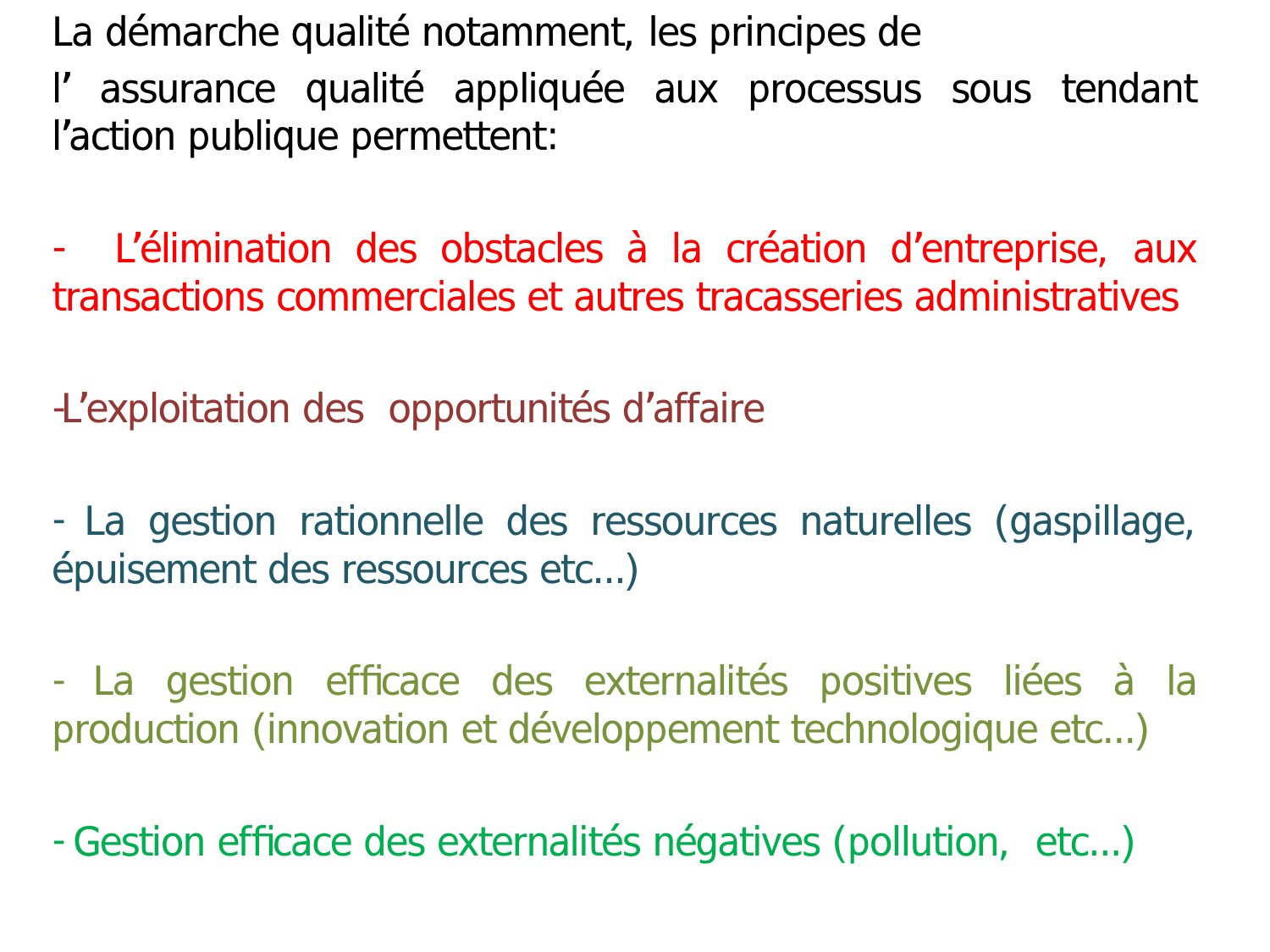

La démarche qualité notamment, les principes de
l’ assurance qualité appliquée aux processus sous tendant l’action publique permettent:

-  L’élimination des obstacles à la création d’entreprise, aux transactions commerciales et autres tracasseries administratives

L’exploitation des  opportunités d’affaire

 La gestion rationnelle des ressources naturelles (gaspillage, épuisement des ressources etc…)

 La gestion efficace des externalités positives liées à la production (innovation et développement technologique etc…)

 Gestion efficace des externalités négatives (pollution,  etc…)